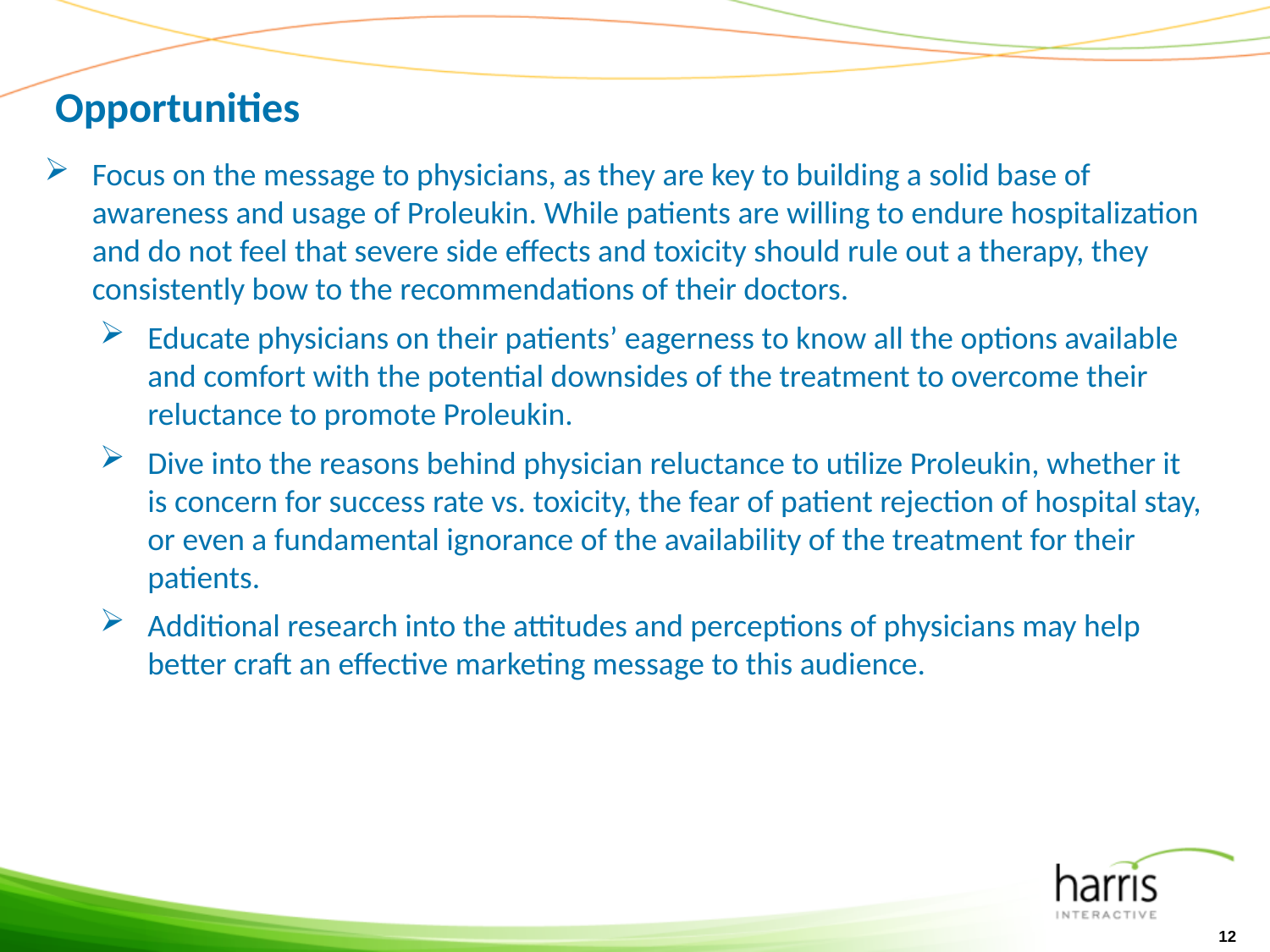

# Opportunities
Focus on the message to physicians, as they are key to building a solid base of awareness and usage of Proleukin. While patients are willing to endure hospitalization and do not feel that severe side effects and toxicity should rule out a therapy, they consistently bow to the recommendations of their doctors.
Educate physicians on their patients’ eagerness to know all the options available and comfort with the potential downsides of the treatment to overcome their reluctance to promote Proleukin.
Dive into the reasons behind physician reluctance to utilize Proleukin, whether it is concern for success rate vs. toxicity, the fear of patient rejection of hospital stay, or even a fundamental ignorance of the availability of the treatment for their patients.
Additional research into the attitudes and perceptions of physicians may help better craft an effective marketing message to this audience.

12